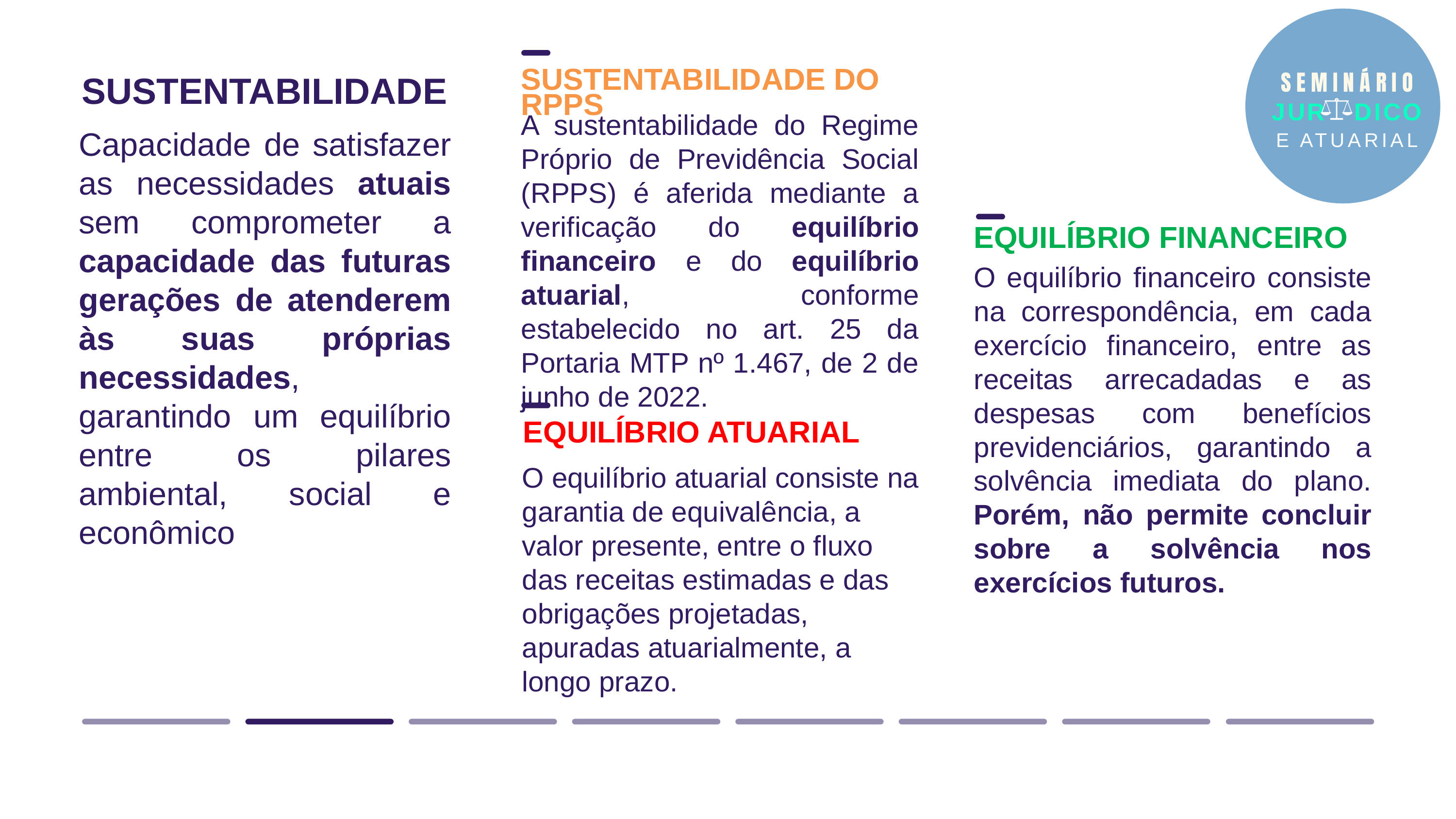

SUSTENTABILIDADE
SEMINÁRIO
JUR   DICO

E ATUARIAL
SUSTENTABILIDADE DO RPPS
A sustentabilidade do Regime Próprio de Previdência Social (RPPS) é aferida mediante a verificação do equilíbrio financeiro e do equilíbrio atuarial, conforme estabelecido no art. 25 da Portaria MTP nº 1.467, de 2 de junho de 2022.

Capacidade de satisfazer as necessidades atuais sem comprometer a capacidade das futuras gerações de atenderem às suas próprias necessidades, garantindo um equilíbrio entre os pilares ambiental, social e econômico

EQUILÍBRIO FINANCEIRO
O equilíbrio financeiro consiste na correspondência, em cada exercício financeiro, entre as receitas arrecadadas e as despesas com benefícios previdenciários, garantindo a solvência imediata do plano. Porém, não permite concluir sobre a solvência nos exercícios futuros.

EQUILÍBRIO ATUARIAL
O equilíbrio atuarial consiste na garantia de equivalência, a valor presente, entre o fluxo das receitas estimadas e das obrigações projetadas, apuradas atuarialmente, a longo prazo.